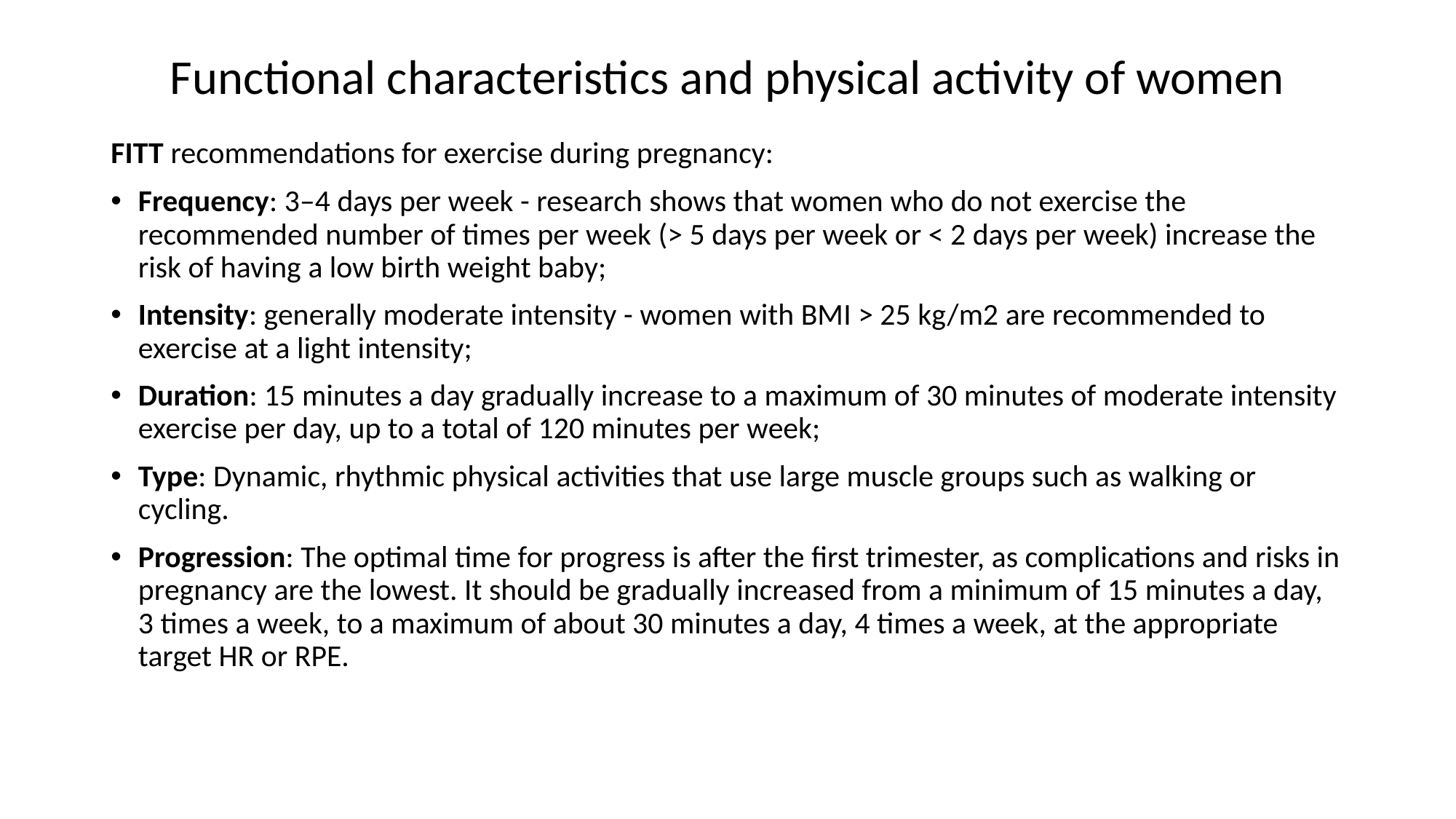

# Functional characteristics and physical activity of women
FITT recommendations for exercise during pregnancy:
Frequency: 3–4 days per week - research shows that women who do not exercise the recommended number of times per week (> 5 days per week or < 2 days per week) increase the risk of having a low birth weight baby;
Intensity: generally moderate intensity - women with BMI > 25 kg/m2 are recommended to exercise at a light intensity;
Duration: 15 minutes a day gradually increase to a maximum of 30 minutes of moderate intensity exercise per day, up to a total of 120 minutes per week;
Type: Dynamic, rhythmic physical activities that use large muscle groups such as walking or cycling.
Progression: The optimal time for progress is after the first trimester, as complications and risks in pregnancy are the lowest. It should be gradually increased from a minimum of 15 minutes a day, 3 times a week, to a maximum of about 30 minutes a day, 4 times a week, at the appropriate target HR or RPE.